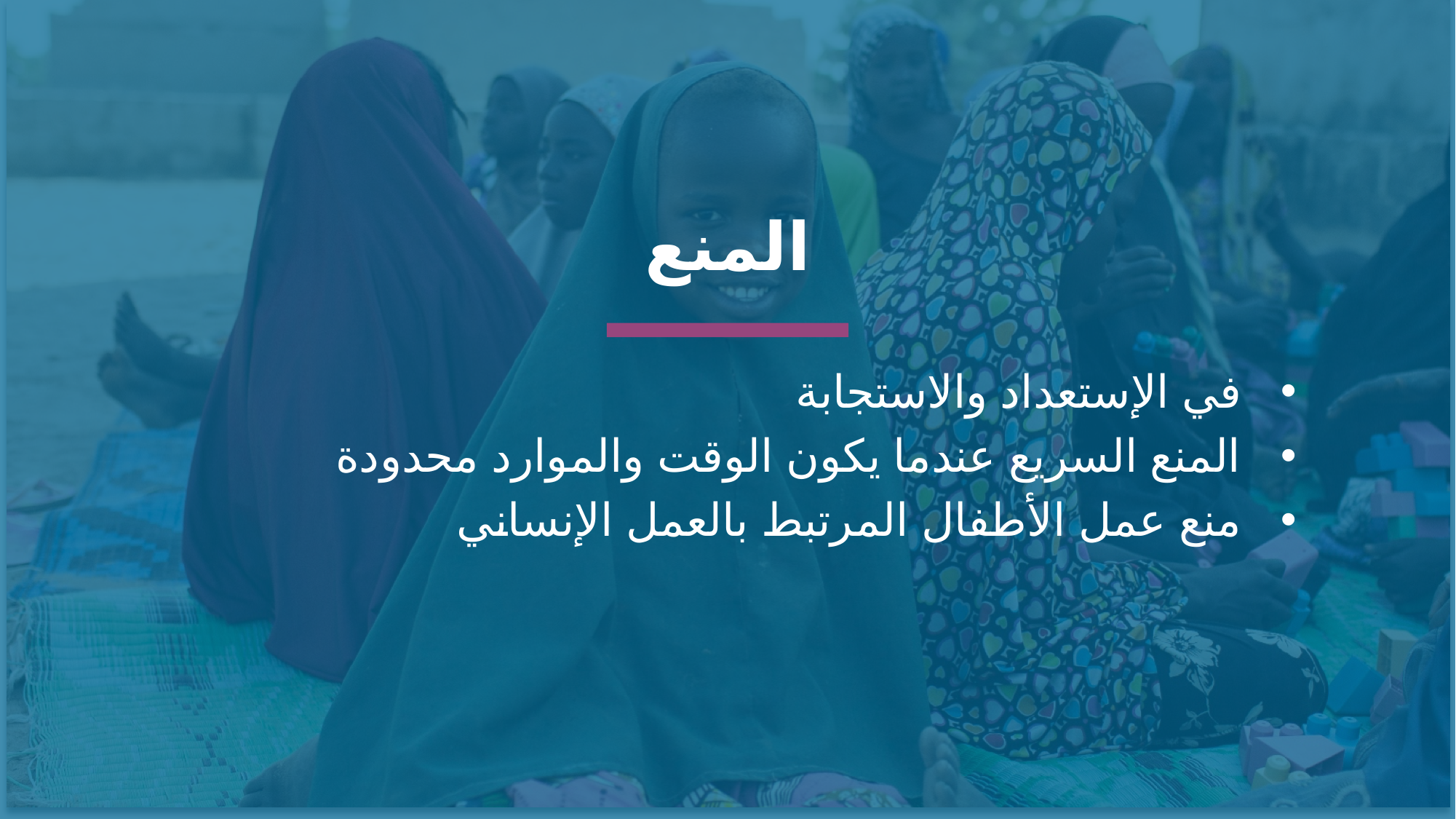

المنع
في الإستعداد والاستجابة
المنع السريع عندما يكون الوقت والموارد محدودة
منع عمل الأطفال المرتبط بالعمل الإنساني